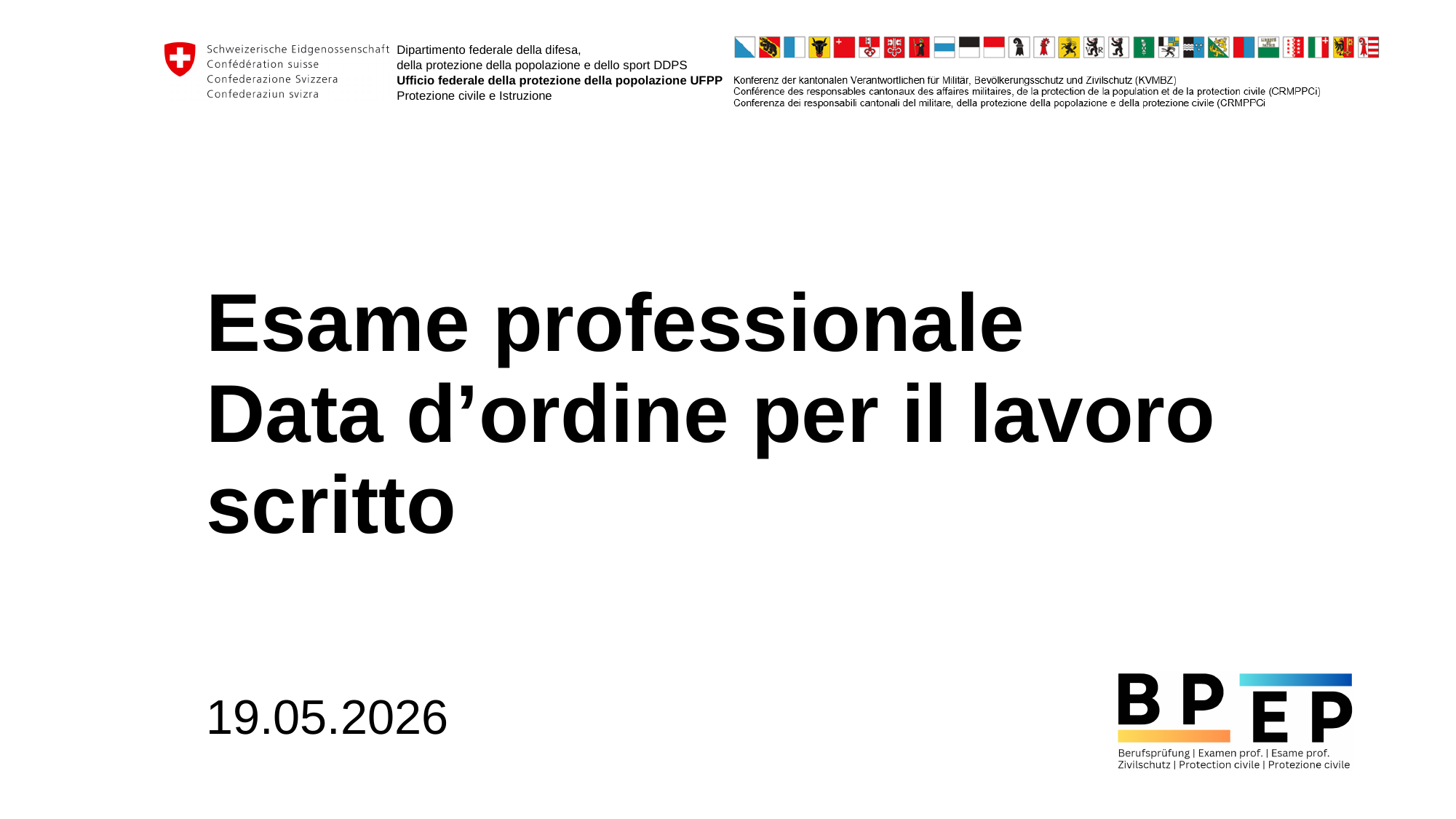

# Esame professionale Data d’ordine per il lavoro scritto

19.05.2026